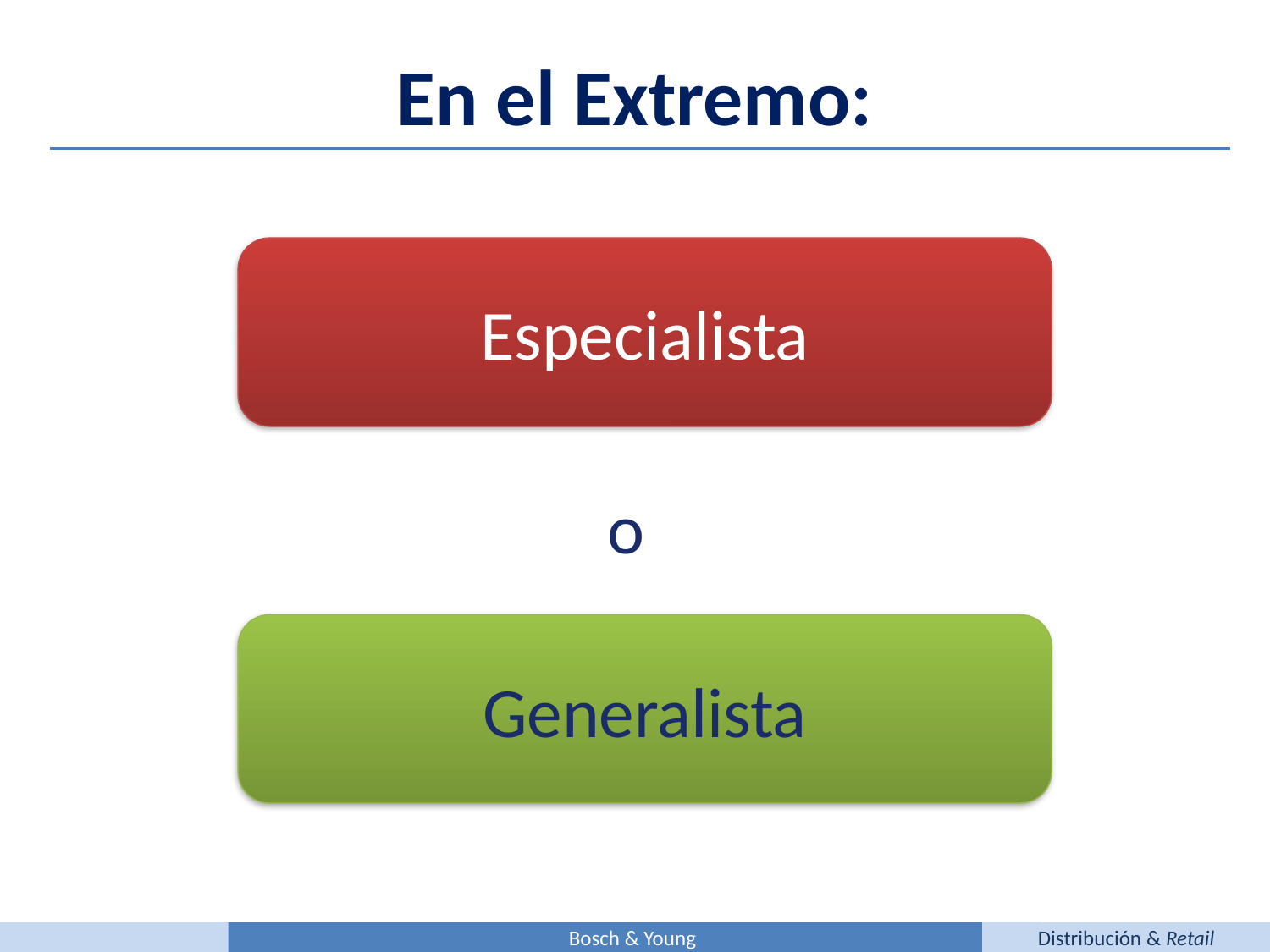

En el Extremo:
Especialista
o
Generalista

Bosch & Young
Distribución & Retail